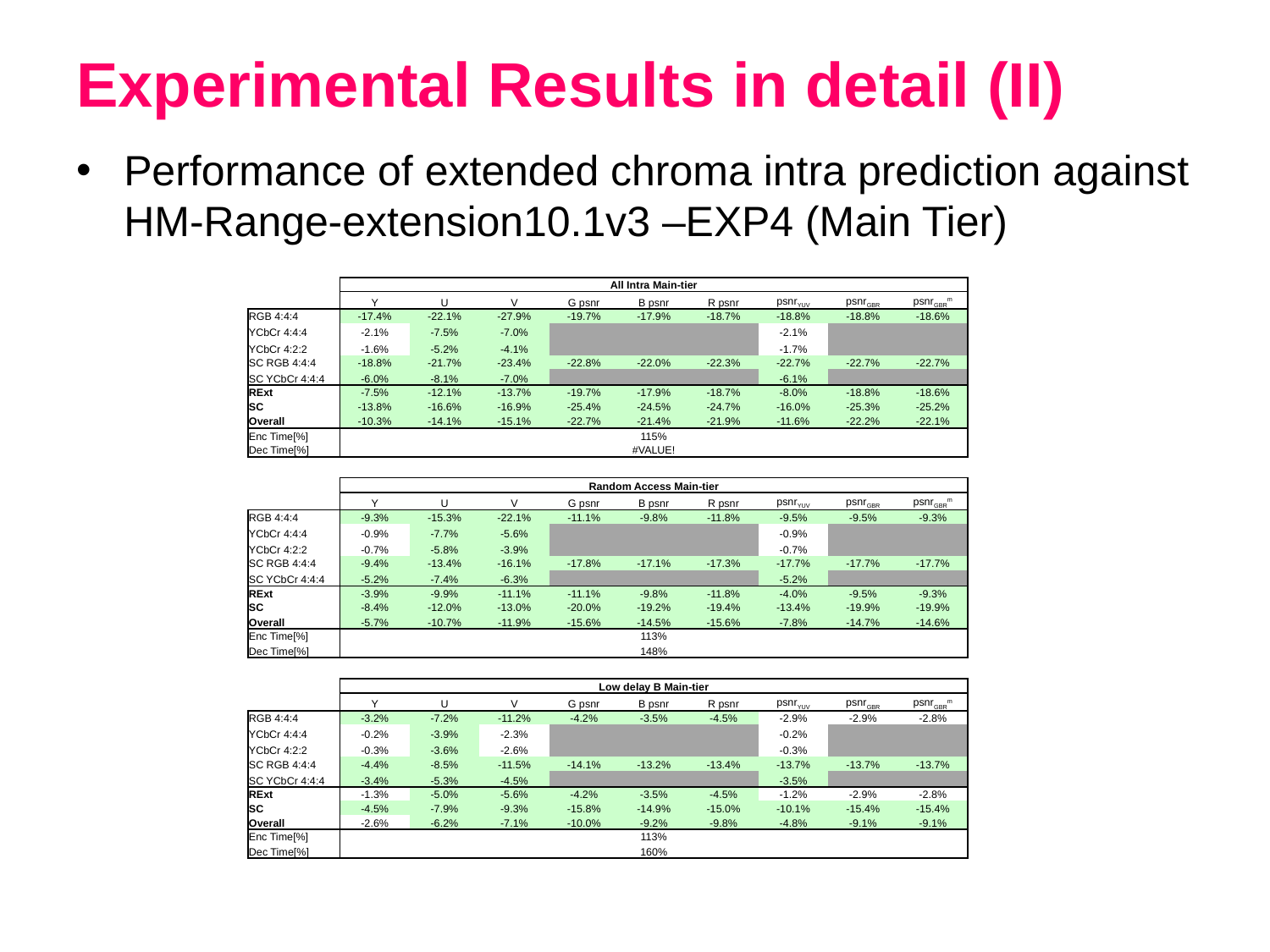

Experimental Results in detail (II)
Performance of extended chroma intra prediction against HM-Range-extension10.1v3 –EXP4 (Main Tier)
|  | All Intra Main-tier |  |  |  |  |  |  |  |  |
| --- | --- | --- | --- | --- | --- | --- | --- | --- | --- |
|  | Y | U | V | G psnr | B psnr | R psnr | psnrYUV | psnrGBR | psnrGBRm |
| RGB 4:4:4 | -17.4% | -22.1% | -27.9% | -19.7% | -17.9% | -18.7% | -18.8% | -18.8% | -18.6% |
| YCbCr 4:4:4 | -2.1% | -7.5% | -7.0% |  |  |  | -2.1% |  |  |
| YCbCr 4:2:2 | -1.6% | -5.2% | -4.1% |  |  |  | -1.7% |  |  |
| SC RGB 4:4:4 | -18.8% | -21.7% | -23.4% | -22.8% | -22.0% | -22.3% | -22.7% | -22.7% | -22.7% |
| SC YCbCr 4:4:4 | -6.0% | -8.1% | -7.0% |  |  |  | -6.1% |  |  |
| RExt | -7.5% | -12.1% | -13.7% | -19.7% | -17.9% | -18.7% | -8.0% | -18.8% | -18.6% |
| SC | -13.8% | -16.6% | -16.9% | -25.4% | -24.5% | -24.7% | -16.0% | -25.3% | -25.2% |
| Overall | -10.3% | -14.1% | -15.1% | -22.7% | -21.4% | -21.9% | -11.6% | -22.2% | -22.1% |
| Enc Time[%] | 115% |  |  |  |  |  |  |  |  |
| Dec Time[%] | #VALUE! |  |  |  |  |  |  |  |  |
|  |  |  |  |  |  |  |  |  |  |
|  | Random Access Main-tier |  |  |  |  |  |  |  |  |
|  | Y | U | V | G psnr | B psnr | R psnr | psnrYUV | psnrGBR | psnrGBRm |
| RGB 4:4:4 | -9.3% | -15.3% | -22.1% | -11.1% | -9.8% | -11.8% | -9.5% | -9.5% | -9.3% |
| YCbCr 4:4:4 | -0.9% | -7.7% | -5.6% |  |  |  | -0.9% |  |  |
| YCbCr 4:2:2 | -0.7% | -5.8% | -3.9% |  |  |  | -0.7% |  |  |
| SC RGB 4:4:4 | -9.4% | -13.4% | -16.1% | -17.8% | -17.1% | -17.3% | -17.7% | -17.7% | -17.7% |
| SC YCbCr 4:4:4 | -5.2% | -7.4% | -6.3% |  |  |  | -5.2% |  |  |
| RExt | -3.9% | -9.9% | -11.1% | -11.1% | -9.8% | -11.8% | -4.0% | -9.5% | -9.3% |
| SC | -8.4% | -12.0% | -13.0% | -20.0% | -19.2% | -19.4% | -13.4% | -19.9% | -19.9% |
| Overall | -5.7% | -10.7% | -11.9% | -15.6% | -14.5% | -15.6% | -7.8% | -14.7% | -14.6% |
| Enc Time[%] | 113% |  |  |  |  |  |  |  |  |
| Dec Time[%] | 148% |  |  |  |  |  |  |  |  |
|  |  |  |  |  |  |  |  |  |  |
|  | Low delay B Main-tier |  |  |  |  |  |  |  |  |
|  | Y | U | V | G psnr | B psnr | R psnr | psnrYUV | psnrGBR | psnrGBRm |
| RGB 4:4:4 | -3.2% | -7.2% | -11.2% | -4.2% | -3.5% | -4.5% | -2.9% | -2.9% | -2.8% |
| YCbCr 4:4:4 | -0.2% | -3.9% | -2.3% |  |  |  | -0.2% |  |  |
| YCbCr 4:2:2 | -0.3% | -3.6% | -2.6% |  |  |  | -0.3% |  |  |
| SC RGB 4:4:4 | -4.4% | -8.5% | -11.5% | -14.1% | -13.2% | -13.4% | -13.7% | -13.7% | -13.7% |
| SC YCbCr 4:4:4 | -3.4% | -5.3% | -4.5% |  |  |  | -3.5% |  |  |
| RExt | -1.3% | -5.0% | -5.6% | -4.2% | -3.5% | -4.5% | -1.2% | -2.9% | -2.8% |
| SC | -4.5% | -7.9% | -9.3% | -15.8% | -14.9% | -15.0% | -10.1% | -15.4% | -15.4% |
| Overall | -2.6% | -6.2% | -7.1% | -10.0% | -9.2% | -9.8% | -4.8% | -9.1% | -9.1% |
| Enc Time[%] | 113% |  |  |  |  |  |  |  |  |
| Dec Time[%] | 160% |  |  |  |  |  |  |  |  |